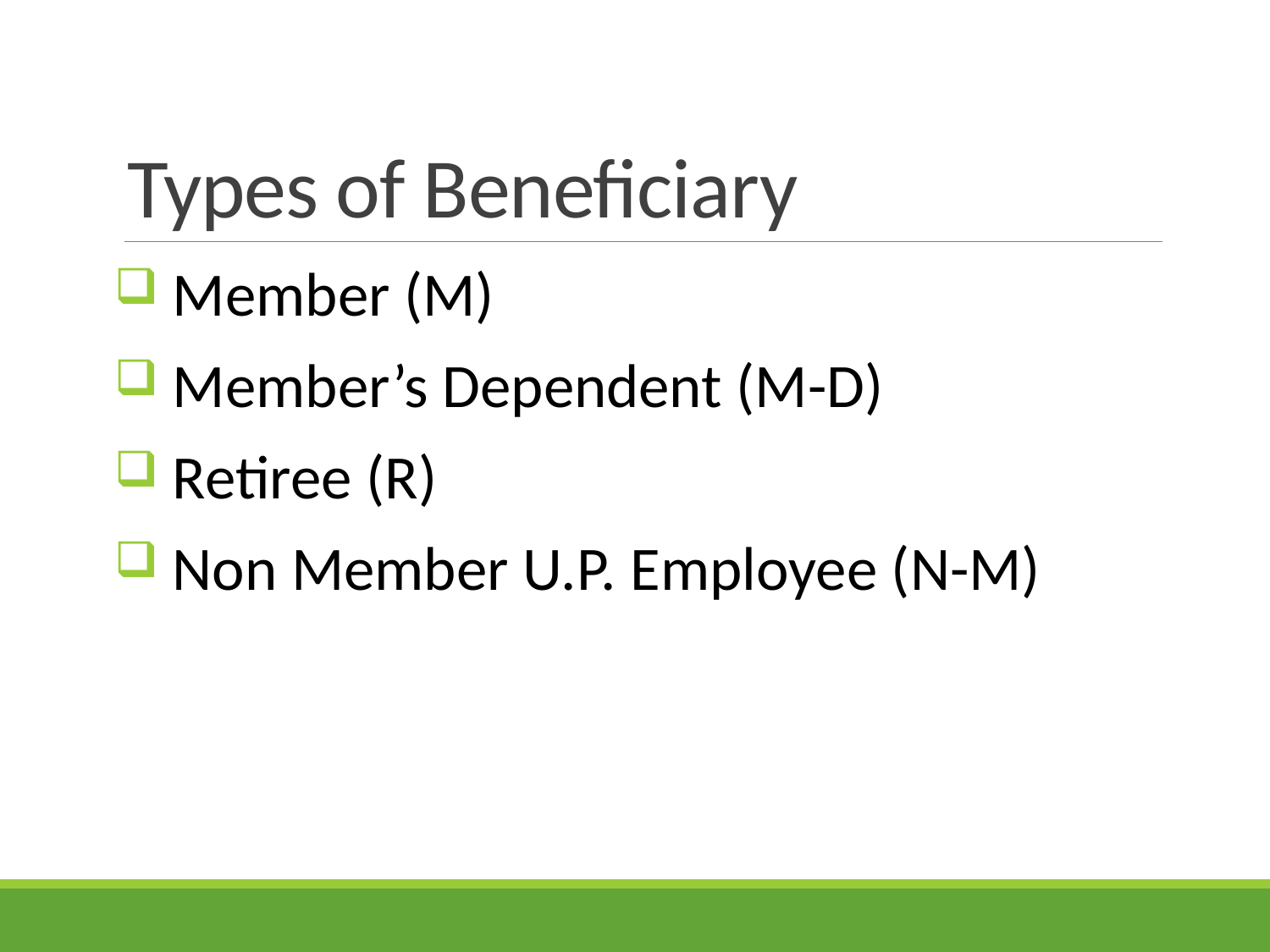

# Types of Beneficiary
 Member (M)
 Member’s Dependent (M-D)
 Retiree (R)
 Non Member U.P. Employee (N-M)